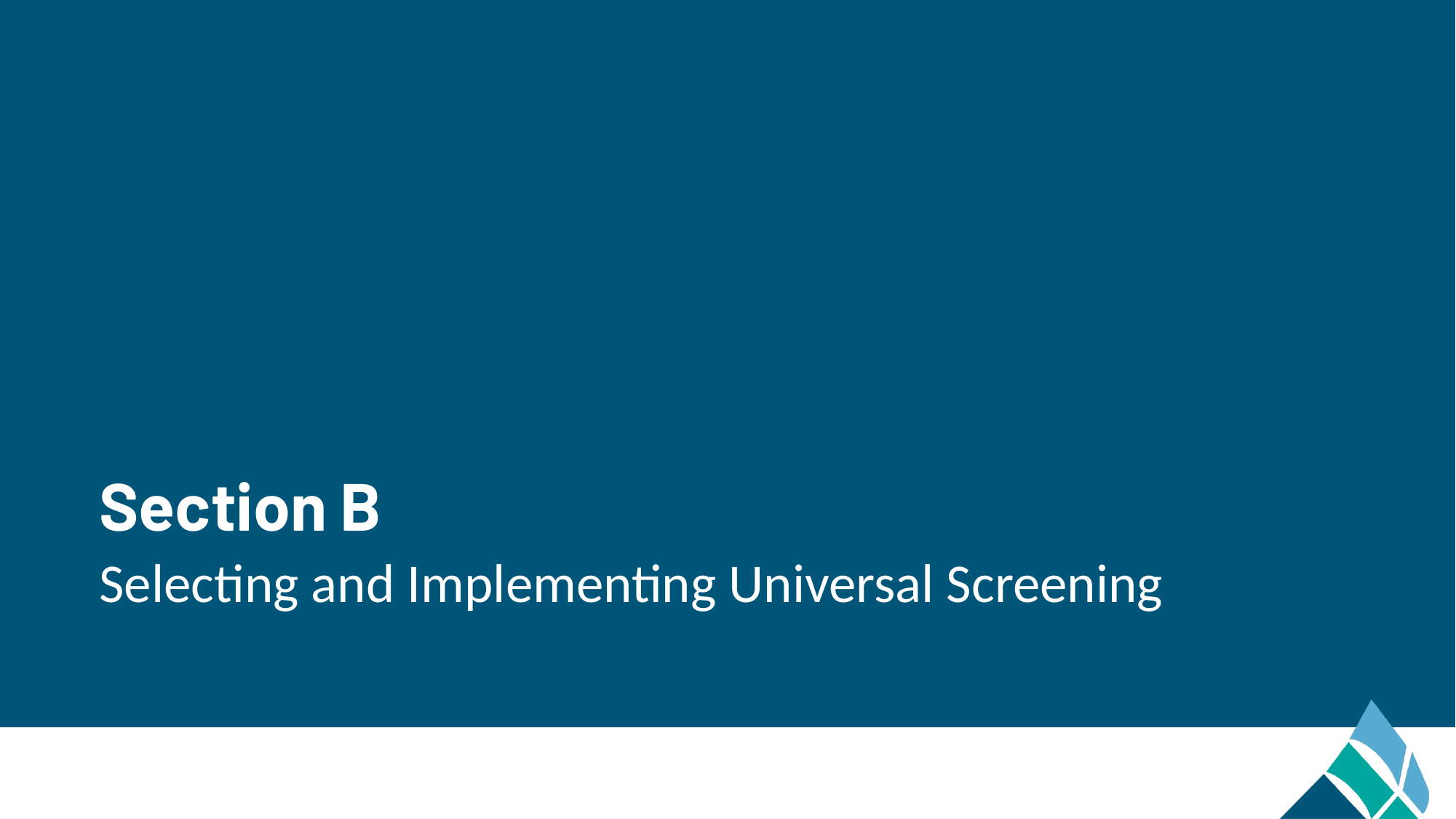

# Section B
Selecting and Implementing Universal Screening